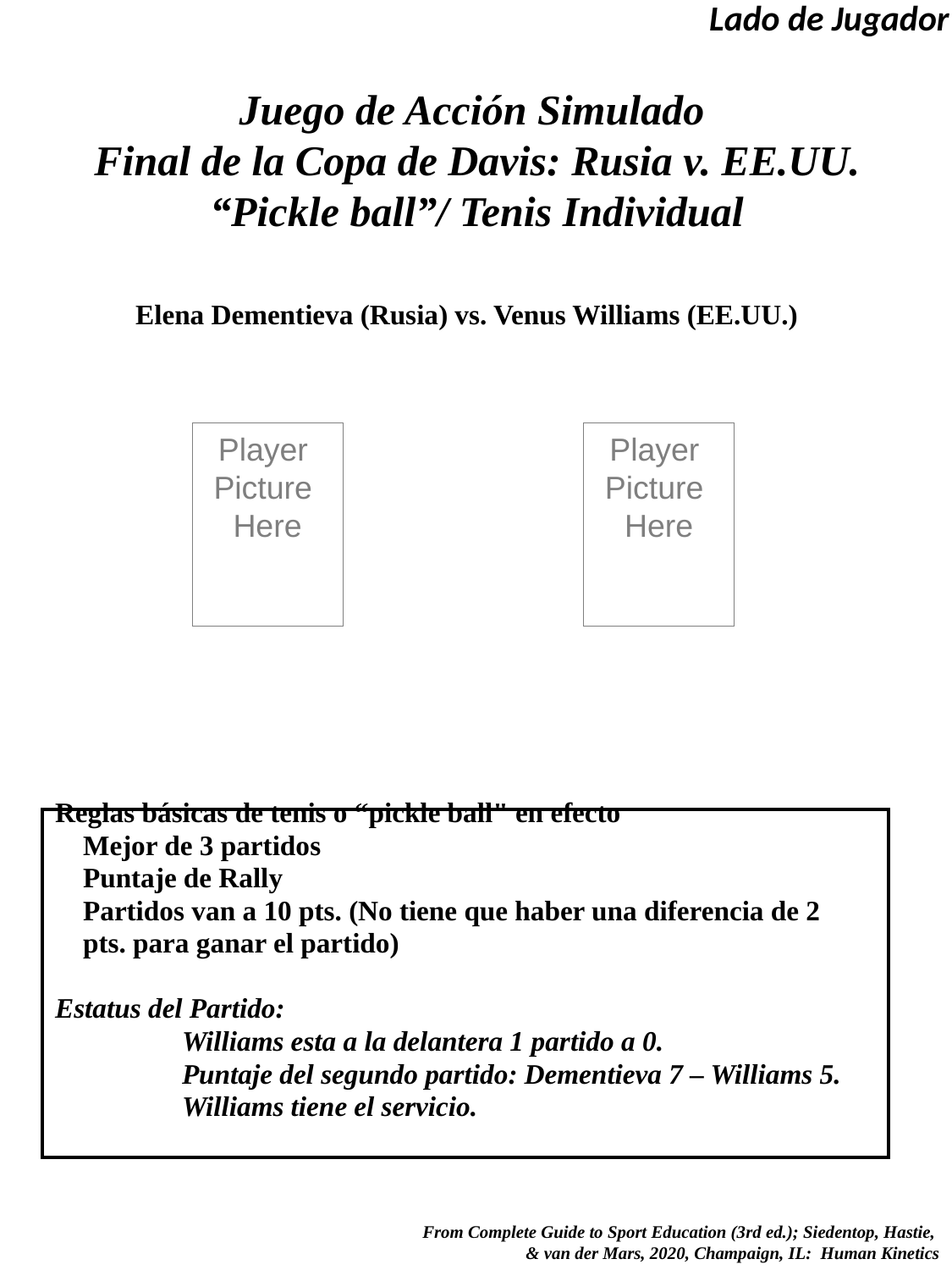

Lado de Jugador
# Juego de Acción Simulado Final de la Copa de Davis: Rusia v. EE.UU. “Pickle ball”/ Tenis Individual
Elena Dementieva (Rusia) vs. Venus Williams (EE.UU.)

Reglas básicas de tenis o “pickle ball" en efecto
    Mejor de 3 partidos
    Puntaje de Rally
    Partidos van a 10 pts. (No tiene que haber una diferencia de 2
    pts. para ganar el partido)

Estatus del Partido:
	Williams esta a la delantera 1 partido a 0.
	Puntaje del segundo partido: Dementieva 7 – Williams 5.
	Williams tiene el servicio.

Player
Picture
Here

Player
Picture
Here

 From Complete Guide to Sport Education (3rd ed.); Siedentop, Hastie,
& van der Mars, 2020, Champaign, IL:  Human Kinetics